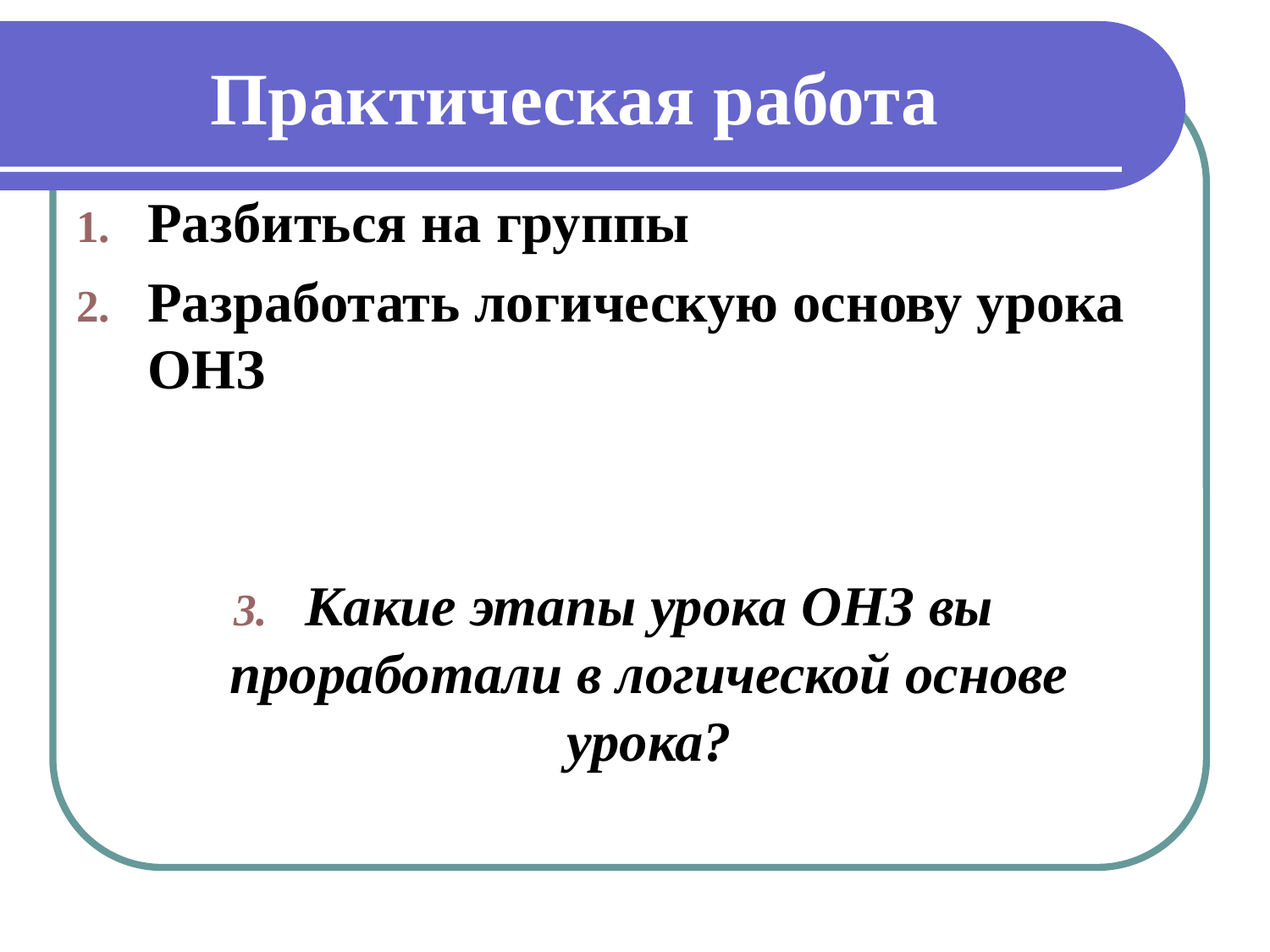

# Практическая работа
Разбиться на группы
Разработать логическую основу урока ОНЗ

Какие этапы урока ОНЗ вы проработали в логической основе урока?